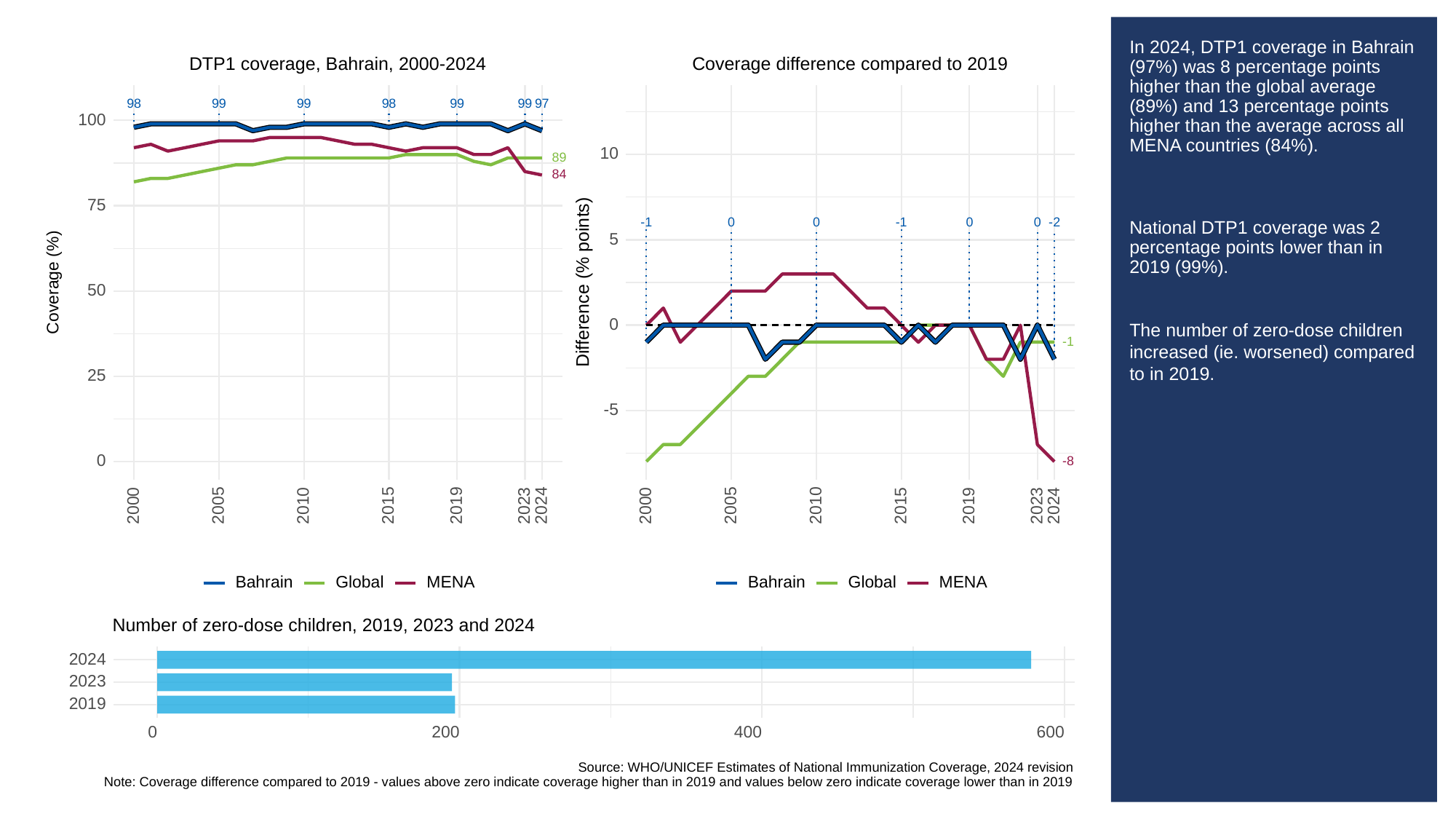

# In 2024, DTP1 coverage in Bahrain (97%) was 8 percentage points higher than the global average (89%) and 13 percentage points higher than the average across all MENA countries (84%).

National DTP1 coverage was 2 percentage points lower than in 2019 (99%).

The number of zero-dose children increased (ie. worsened) compared to in 2019.

Coverage difference compared to 2019
DTP1 coverage, Bahrain, 2000-2024

98
99
99
98
99
99
97

100

10
89

84

75

0
0
0
0
-1
-1
-2

5

Difference (% points)

Coverage (%)

50

0

-1

25

-5

0
-8

2023
2023
2000
2005
2010
2015
2019
2024
2000
2005
2010
2015
2019
2024
Global
Global
Bahrain
Bahrain
MENA
MENA

Number of zero-dose children, 2019, 2023 and 2024

2024

2023

2019

0
200
400
600
Source: WHO/UNICEF Estimates of National Immunization Coverage, 2024 revision
Note: Coverage difference compared to 2019 - values above zero indicate coverage higher than in 2019 and values below zero indicate coverage lower than in 2019